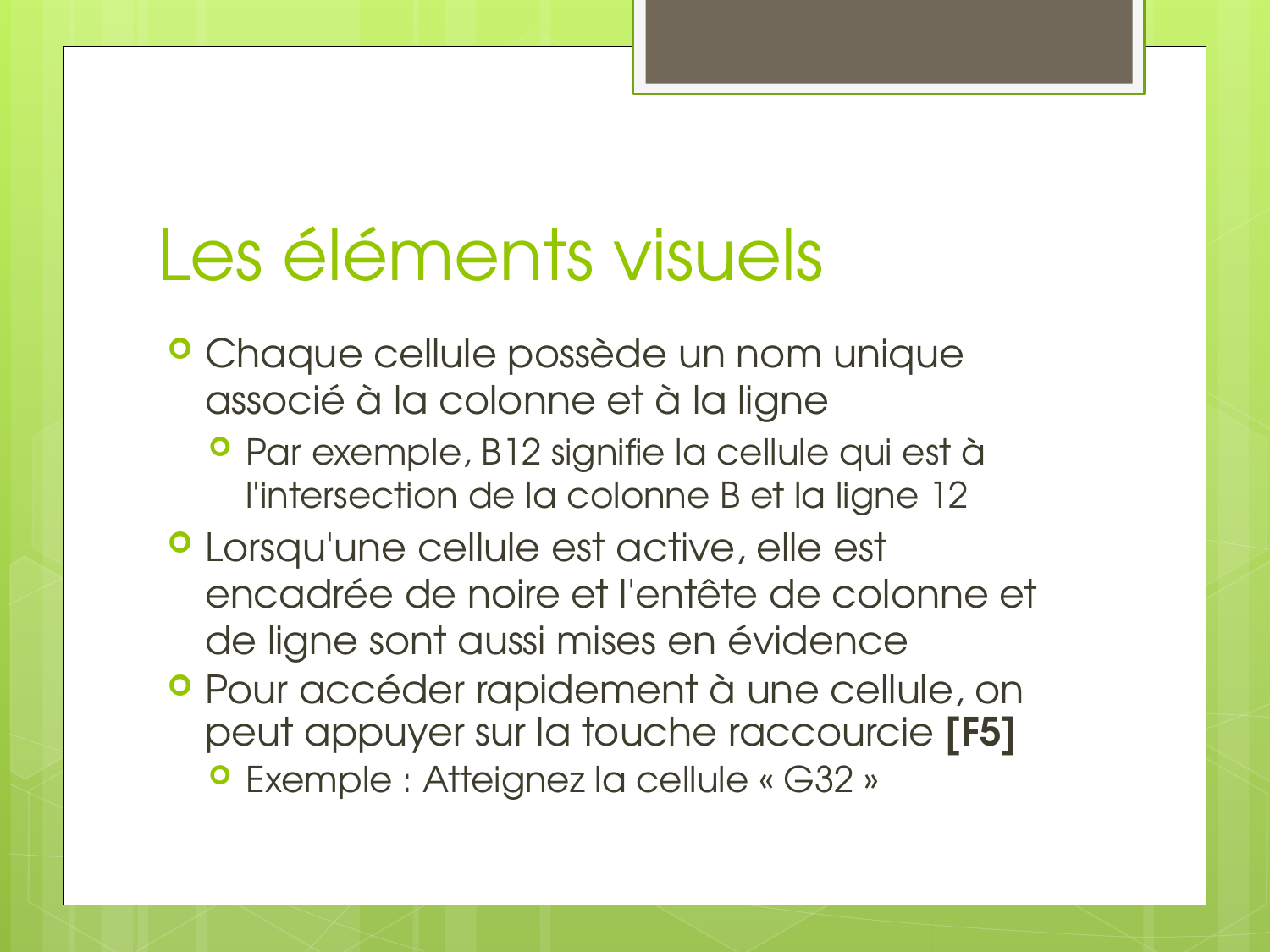

# Les éléments visuels
Chaque cellule possède un nom unique associé à la colonne et à la ligne
Par exemple, B12 signifie la cellule qui est à l'intersection de la colonne B et la ligne 12
Lorsqu'une cellule est active, elle est encadrée de noire et l'entête de colonne et de ligne sont aussi mises en évidence
Pour accéder rapidement à une cellule, on peut appuyer sur la touche raccourcie [F5]
Exemple : Atteignez la cellule « G32 »